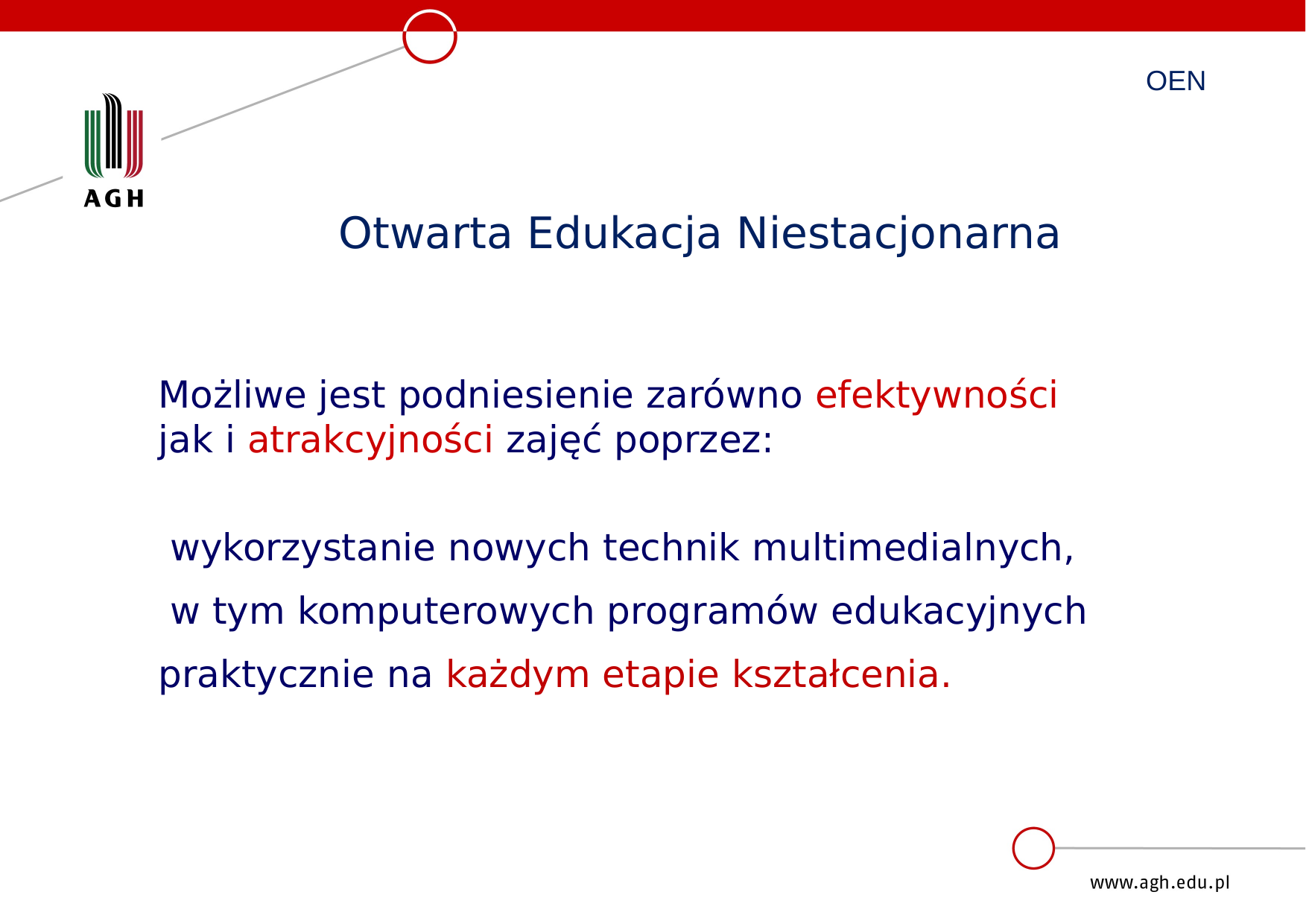

OEN
Otwarta Edukacja Niestacjonarna
Możliwe jest podniesienie zarówno efektywności jak i atrakcyjności zajęć poprzez:
 wykorzystanie nowych technik multimedialnych,
 w tym komputerowych programów edukacyjnych
praktycznie na każdym etapie kształcenia.